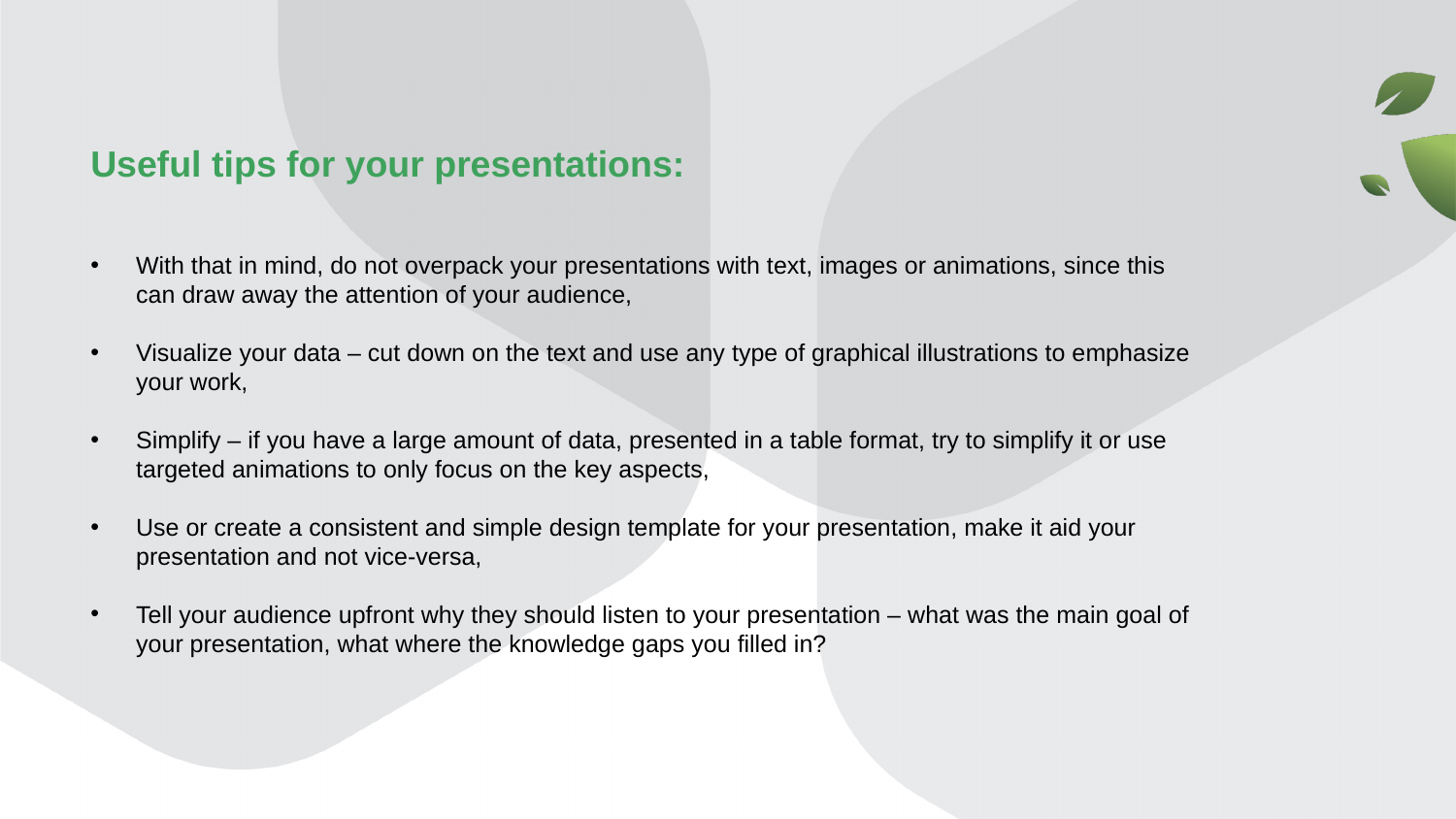

# Useful tips for your presentations:
With that in mind, do not overpack your presentations with text, images or animations, since this can draw away the attention of your audience,

Visualize your data – cut down on the text and use any type of graphical illustrations to emphasize your work,

Simplify – if you have a large amount of data, presented in a table format, try to simplify it or use targeted animations to only focus on the key aspects,

Use or create a consistent and simple design template for your presentation, make it aid your presentation and not vice-versa,

Tell your audience upfront why they should listen to your presentation – what was the main goal of your presentation, what where the knowledge gaps you filled in?